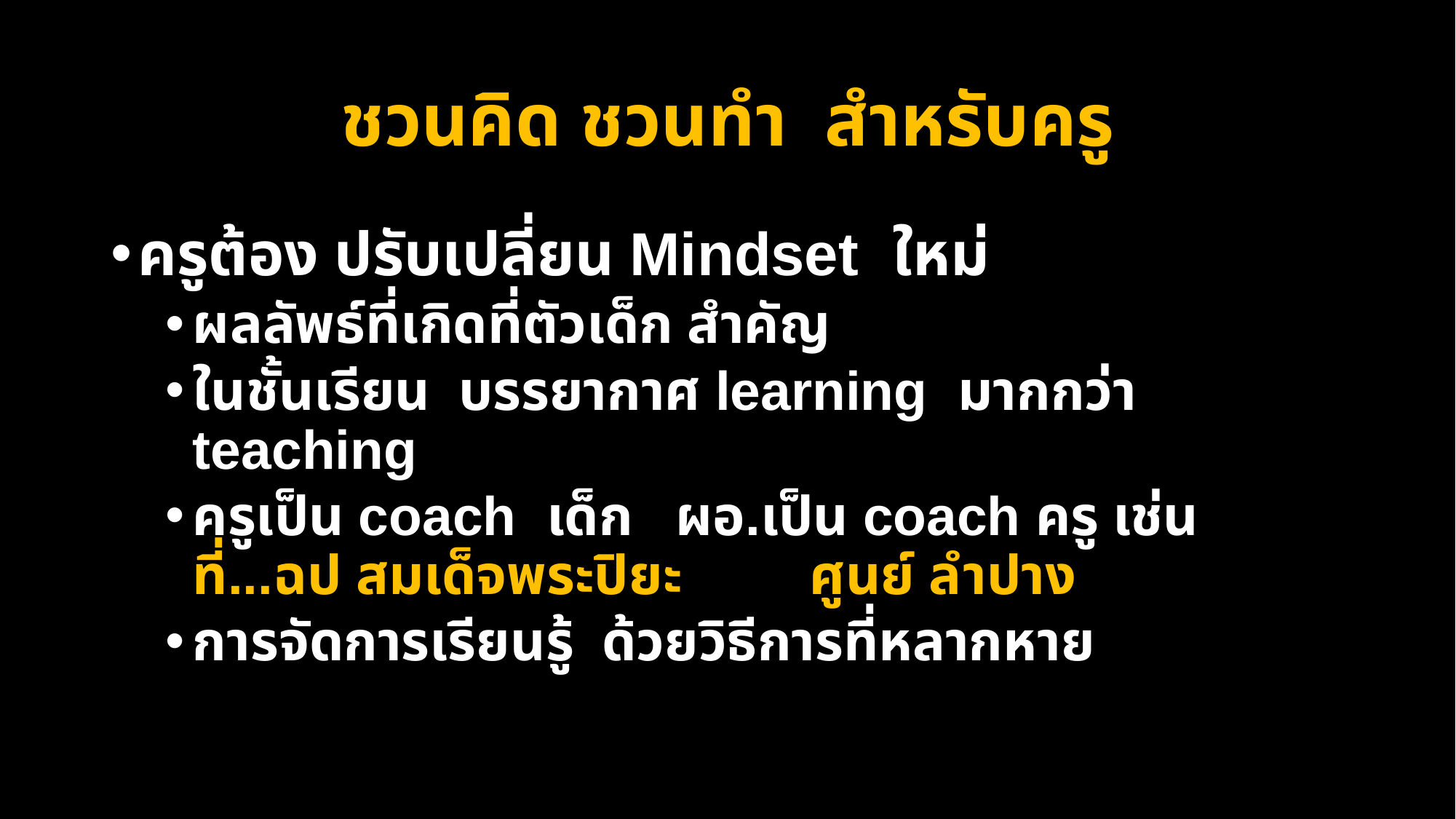

# ชวนคิด ชวนทำ  สำหรับครู
ครูต้อง ปรับเปลี่ยน Mindset  ใหม่
ผลลัพธ์ที่เกิดที่ตัวเด็ก สำคัญ
ในชั้นเรียน  บรรยากาศ learning  มากกว่า  teaching
ครูเป็น coach  เด็ก   ผอ.เป็น coach ครู เช่น ที่...ฉป สมเด็จพระปิยะ         ศูนย์ ลำปาง
การจัดการเรียนรู้  ด้วยวิธีการที่หลากหาย